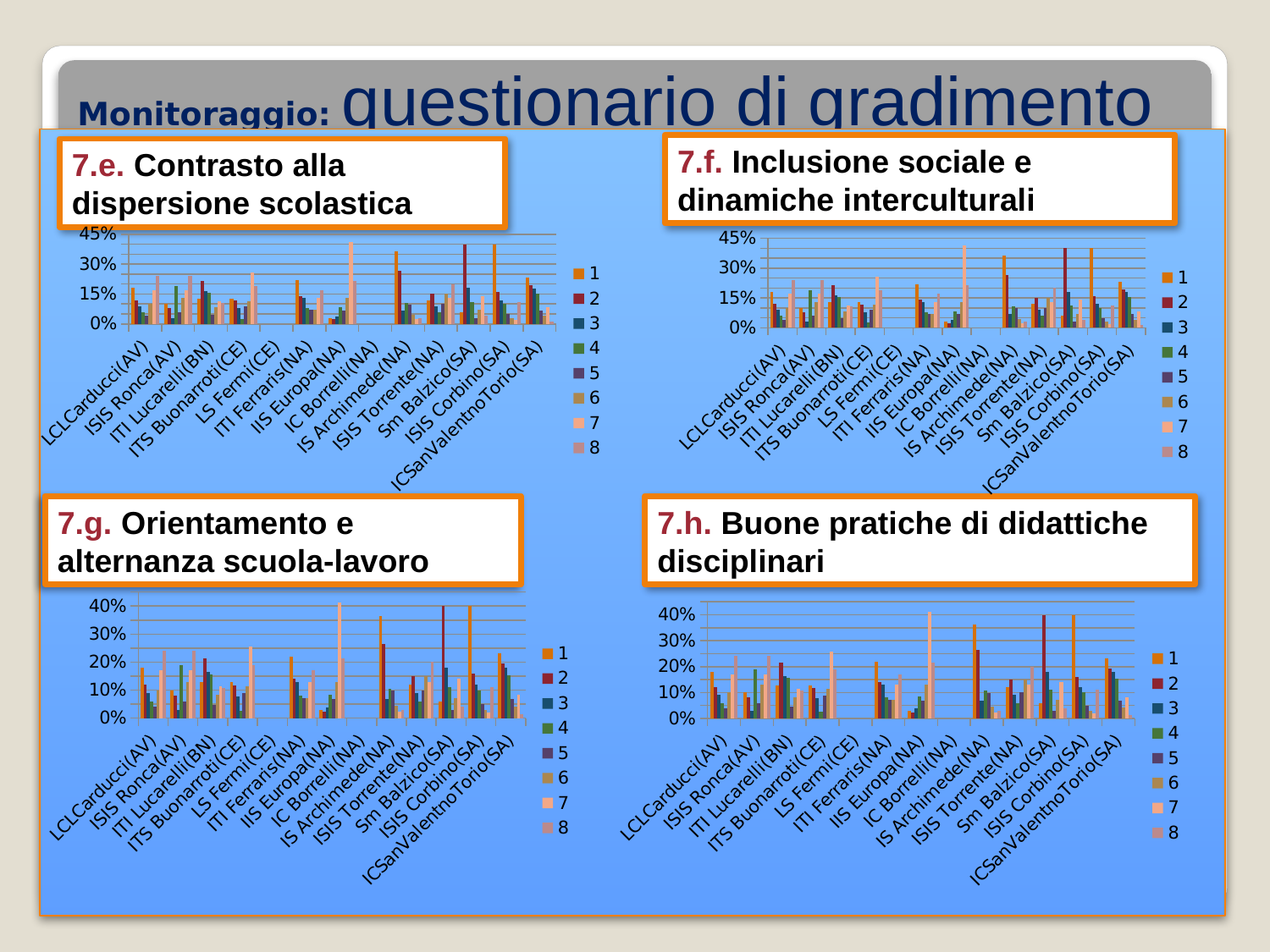

Monitoraggio: questionario di gradimento

7.f. Inclusione sociale e dinamiche interculturali
7.e. Contrasto alla dispersione scolastica

### Chart

| Category | 1 | 2 | 3 | 4 | 5 | 6 | 7 | 8 |
|---|---|---|---|---|---|---|---|---|
| LCLCarducci(AV) | 0.1800000000000001 | 0.12000000000000002 | 0.09000000000000002 | 0.06000000000000003 | 0.04000000000000002 | 0.1 | 0.17 | 0.2400000000000001 |
| ISIS Ronca(AV) | 0.1 | 0.08000000000000004 | 0.030000000000000002 | 0.19 | 0.06000000000000003 | 0.13 | 0.17 | 0.2400000000000001 |
| ITI Lucarelli(BN) | 0.12750000000000003 | 0.2137500000000001 | 0.16375 | 0.1562500000000001 | 0.04624999999999995 | 0.0825 | 0.1125 | 0.10625000000000002 |
| ITS Buonarroti(CE) | 0.1275 | 0.11624999999999998 | 0.07750000000000001 | 0.026250000000000002 | 0.08875000000000015 | 0.11499999999999998 | 0.25625000000000003 | 0.19 |
| LS Fermi(CE) | None | None | None | None | None | None | None | None |
| ITI Ferraris(NA) | 0.22 | 0.14 | 0.13 | 0.08000000000000004 | 0.07000000000000002 | 0.07000000000000002 | 0.13 | 0.17 |
| IIS Europa(NA) | 0.03053435114503817 | 0.022900763358778626 | 0.038167938931297704 | 0.08396946564885507 | 0.06870229007633594 | 0.1297709923664122 | 0.4122137404580153 | 0.21374045801526742 |
| IC Borrelli(NA) | None | None | None | None | None | None | None | None |
| IS Archimede(NA) | 0.3636363636363638 | 0.26515151515151514 | 0.06818181818181818 | 0.10606060606060615 | 0.09848484848484858 | 0.04545454545454546 | 0.022727272727272766 | 0.03030303030303031 |
| ISIS Torrente(NA) | 0.12000000000000002 | 0.1500000000000001 | 0.09000000000000002 | 0.06000000000000003 | 0.1 | 0.1500000000000001 | 0.13 | 0.2 |
| Sm Balzico(SA) | 0.06000000000000003 | 0.4 | 0.1800000000000001 | 0.11 | 0.030000000000000002 | 0.07000000000000002 | 0.14 | 0.04000000000000002 |
| ISIS Corbino(SA) | 0.4 | 0.16 | 0.12000000000000002 | 0.1 | 0.05 | 0.030000000000000002 | 0.02000000000000001 | 0.11 |
| ICSanValentnoTorio(SA) | 0.230769230769231 | 0.19387755102040816 | 0.17948717948717968 | 0.15384615384615402 | 0.06756756756756757 | 0.041095890410958895 | 0.08219178082191766 | 0.013333333333333341 |

### Chart

| Category | 1 | 2 | 3 | 4 | 5 | 6 | 7 | 8 |
|---|---|---|---|---|---|---|---|---|
| LCLCarducci(AV) | 0.1800000000000001 | 0.12000000000000002 | 0.09000000000000002 | 0.06000000000000003 | 0.04000000000000002 | 0.1 | 0.17 | 0.2400000000000001 |
| ISIS Ronca(AV) | 0.1 | 0.08000000000000004 | 0.030000000000000002 | 0.19 | 0.06000000000000003 | 0.13 | 0.17 | 0.2400000000000001 |
| ITI Lucarelli(BN) | 0.12750000000000003 | 0.2137500000000001 | 0.16375 | 0.1562500000000001 | 0.04624999999999995 | 0.0825 | 0.1125 | 0.10625000000000002 |
| ITS Buonarroti(CE) | 0.1275 | 0.11624999999999998 | 0.07750000000000001 | 0.026250000000000002 | 0.08875000000000015 | 0.11499999999999998 | 0.25625000000000003 | 0.19 |
| LS Fermi(CE) | None | None | None | None | None | None | None | None |
| ITI Ferraris(NA) | 0.22 | 0.14 | 0.13 | 0.08000000000000004 | 0.07000000000000002 | 0.07000000000000002 | 0.13 | 0.17 |
| IIS Europa(NA) | 0.03053435114503817 | 0.022900763358778626 | 0.038167938931297704 | 0.08396946564885507 | 0.06870229007633594 | 0.1297709923664122 | 0.4122137404580153 | 0.21374045801526742 |
| IC Borrelli(NA) | None | None | None | None | None | None | None | None |
| IS Archimede(NA) | 0.3636363636363638 | 0.26515151515151514 | 0.06818181818181818 | 0.10606060606060615 | 0.09848484848484858 | 0.04545454545454546 | 0.022727272727272766 | 0.03030303030303031 |
| ISIS Torrente(NA) | 0.12000000000000002 | 0.1500000000000001 | 0.09000000000000002 | 0.06000000000000003 | 0.1 | 0.1500000000000001 | 0.13 | 0.2 |
| Sm Balzico(SA) | 0.06000000000000003 | 0.4 | 0.1800000000000001 | 0.11 | 0.030000000000000002 | 0.07000000000000002 | 0.14 | 0.04000000000000002 |
| ISIS Corbino(SA) | 0.4 | 0.16 | 0.12000000000000002 | 0.1 | 0.05 | 0.030000000000000002 | 0.02000000000000001 | 0.11 |
| ICSanValentnoTorio(SA) | 0.230769230769231 | 0.19387755102040816 | 0.17948717948717968 | 0.15384615384615402 | 0.06756756756756757 | 0.041095890410958895 | 0.08219178082191766 | 0.013333333333333341 |
7.g. Orientamento e alternanza scuola-lavoro
7.h. Buone pratiche di didattiche disciplinari

### Chart

| Category | 1 | 2 | 3 | 4 | 5 | 6 | 7 | 8 |
|---|---|---|---|---|---|---|---|---|
| LCLCarducci(AV) | 0.1800000000000001 | 0.12000000000000002 | 0.09000000000000002 | 0.06000000000000003 | 0.04000000000000002 | 0.1 | 0.17 | 0.2400000000000001 |
| ISIS Ronca(AV) | 0.1 | 0.08000000000000004 | 0.030000000000000002 | 0.19 | 0.06000000000000003 | 0.13 | 0.17 | 0.2400000000000001 |
| ITI Lucarelli(BN) | 0.12750000000000003 | 0.2137500000000001 | 0.16375 | 0.1562500000000001 | 0.04624999999999995 | 0.0825 | 0.1125 | 0.10625000000000002 |
| ITS Buonarroti(CE) | 0.1275 | 0.11624999999999998 | 0.07750000000000001 | 0.026250000000000002 | 0.08875000000000015 | 0.11499999999999998 | 0.25625000000000003 | 0.19 |
| LS Fermi(CE) | None | None | None | None | None | None | None | None |
| ITI Ferraris(NA) | 0.22 | 0.14 | 0.13 | 0.08000000000000004 | 0.07000000000000002 | 0.07000000000000002 | 0.13 | 0.17 |
| IIS Europa(NA) | 0.03053435114503817 | 0.022900763358778626 | 0.038167938931297704 | 0.08396946564885507 | 0.06870229007633594 | 0.1297709923664122 | 0.4122137404580153 | 0.21374045801526742 |
| IC Borrelli(NA) | None | None | None | None | None | None | None | None |
| IS Archimede(NA) | 0.3636363636363638 | 0.26515151515151514 | 0.06818181818181818 | 0.10606060606060615 | 0.09848484848484858 | 0.04545454545454546 | 0.022727272727272766 | 0.03030303030303031 |
| ISIS Torrente(NA) | 0.12000000000000002 | 0.1500000000000001 | 0.09000000000000002 | 0.06000000000000003 | 0.1 | 0.1500000000000001 | 0.13 | 0.2 |
| Sm Balzico(SA) | 0.06000000000000003 | 0.4 | 0.1800000000000001 | 0.11 | 0.030000000000000002 | 0.07000000000000002 | 0.14 | 0.04000000000000002 |
| ISIS Corbino(SA) | 0.4 | 0.16 | 0.12000000000000002 | 0.1 | 0.05 | 0.030000000000000002 | 0.02000000000000001 | 0.11 |
| ICSanValentnoTorio(SA) | 0.230769230769231 | 0.19387755102040816 | 0.17948717948717968 | 0.15384615384615402 | 0.06756756756756757 | 0.041095890410958895 | 0.08219178082191766 | 0.013333333333333341 |

### Chart

| Category | 1 | 2 | 3 | 4 | 5 | 6 | 7 | 8 |
|---|---|---|---|---|---|---|---|---|
| LCLCarducci(AV) | 0.1800000000000001 | 0.12000000000000002 | 0.09000000000000002 | 0.06000000000000003 | 0.04000000000000002 | 0.1 | 0.17 | 0.2400000000000001 |
| ISIS Ronca(AV) | 0.1 | 0.08000000000000004 | 0.030000000000000002 | 0.19 | 0.06000000000000003 | 0.13 | 0.17 | 0.2400000000000001 |
| ITI Lucarelli(BN) | 0.12750000000000003 | 0.2137500000000001 | 0.16375 | 0.1562500000000001 | 0.04624999999999995 | 0.0825 | 0.1125 | 0.10625000000000002 |
| ITS Buonarroti(CE) | 0.1275 | 0.11624999999999998 | 0.07750000000000001 | 0.026250000000000002 | 0.08875000000000015 | 0.11499999999999998 | 0.25625000000000003 | 0.19 |
| LS Fermi(CE) | None | None | None | None | None | None | None | None |
| ITI Ferraris(NA) | 0.22 | 0.14 | 0.13 | 0.08000000000000004 | 0.07000000000000002 | 0.07000000000000002 | 0.13 | 0.17 |
| IIS Europa(NA) | 0.03053435114503817 | 0.022900763358778626 | 0.038167938931297704 | 0.08396946564885507 | 0.06870229007633594 | 0.1297709923664122 | 0.4122137404580153 | 0.21374045801526742 |
| IC Borrelli(NA) | None | None | None | None | None | None | None | None |
| IS Archimede(NA) | 0.3636363636363638 | 0.26515151515151514 | 0.06818181818181818 | 0.10606060606060615 | 0.09848484848484858 | 0.04545454545454546 | 0.022727272727272766 | 0.03030303030303031 |
| ISIS Torrente(NA) | 0.12000000000000002 | 0.1500000000000001 | 0.09000000000000002 | 0.06000000000000003 | 0.1 | 0.1500000000000001 | 0.13 | 0.2 |
| Sm Balzico(SA) | 0.06000000000000003 | 0.4 | 0.1800000000000001 | 0.11 | 0.030000000000000002 | 0.07000000000000002 | 0.14 | 0.04000000000000002 |
| ISIS Corbino(SA) | 0.4 | 0.16 | 0.12000000000000002 | 0.1 | 0.05 | 0.030000000000000002 | 0.02000000000000001 | 0.11 |
| ICSanValentnoTorio(SA) | 0.230769230769231 | 0.19387755102040816 | 0.17948717948717968 | 0.15384615384615402 | 0.06756756756756757 | 0.041095890410958895 | 0.08219178082191766 | 0.013333333333333341 |